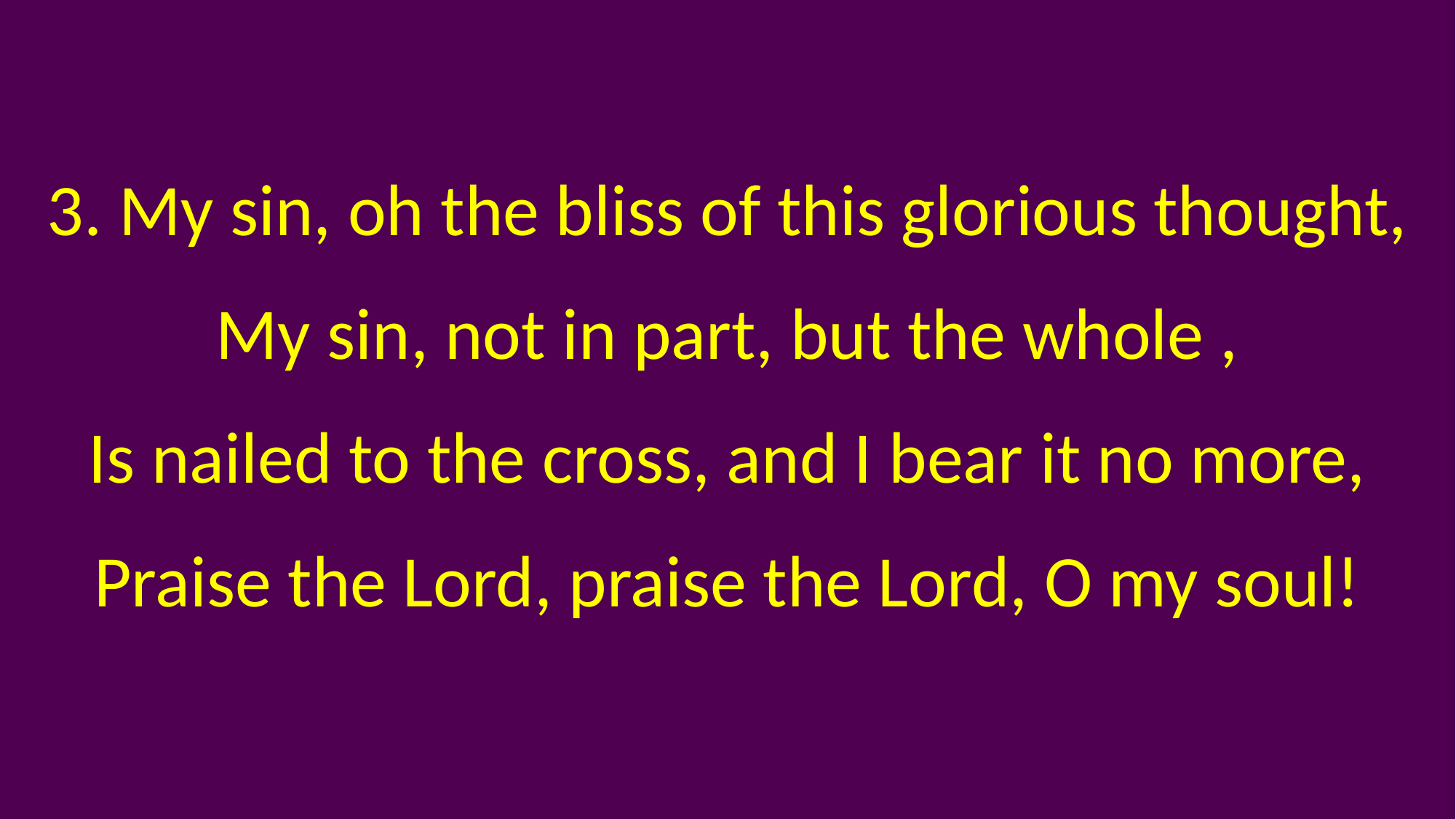

3. My sin, oh the bliss of this glorious thought,
My sin, not in part, but the whole ,
Is nailed to the cross, and I bear it no more,
Praise the Lord, praise the Lord, O my soul!